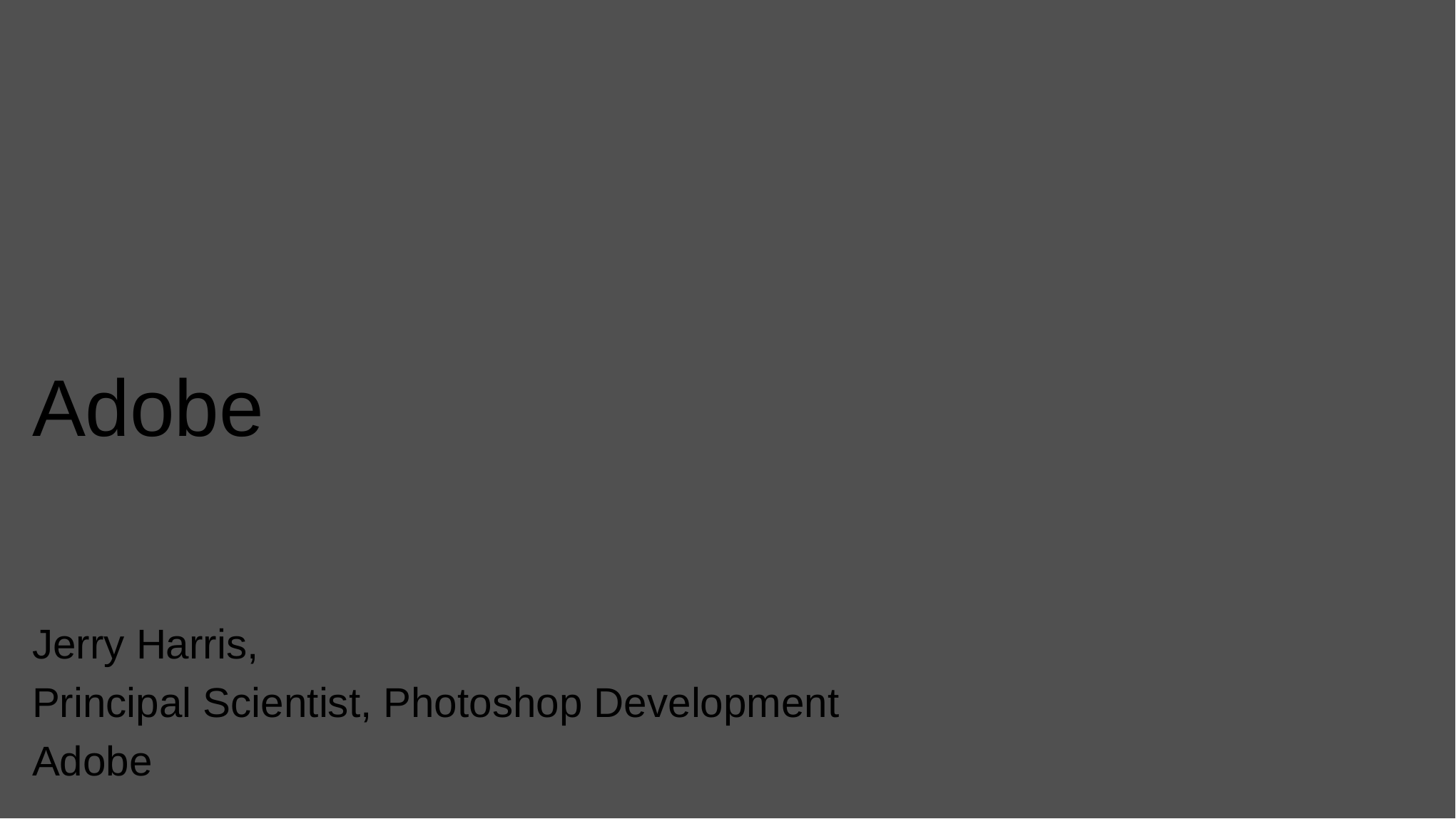

# Adobe
Jerry Harris,
Principal Scientist, Photoshop Development
Adobe